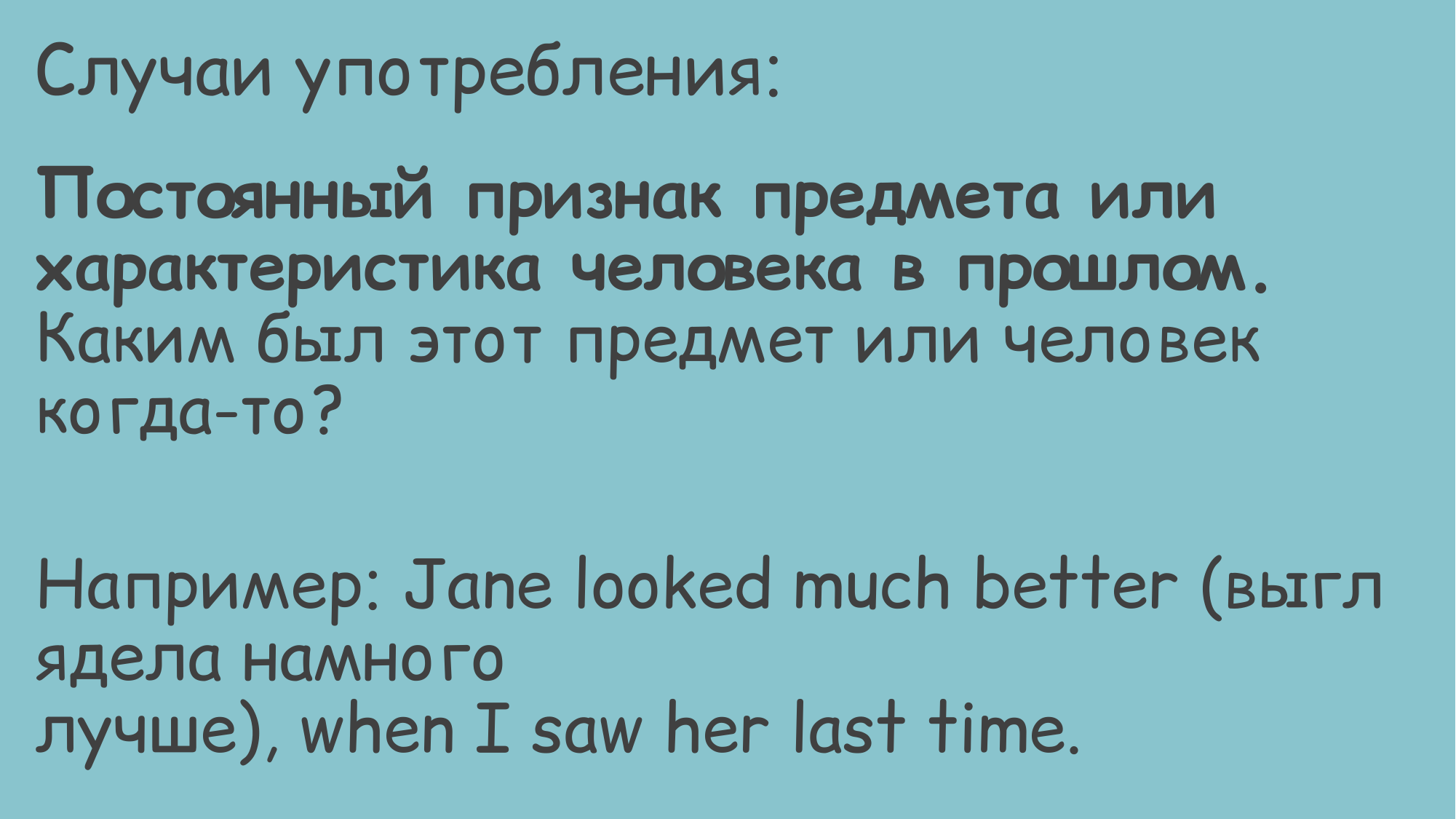

# Случаи употребления:
Постоянный признак предмета или характеристика человека в прошлом. Каким был этот предмет или человек когда-то?

Например: Jane looked much better (выглядела намного лучше), when I saw her last time.